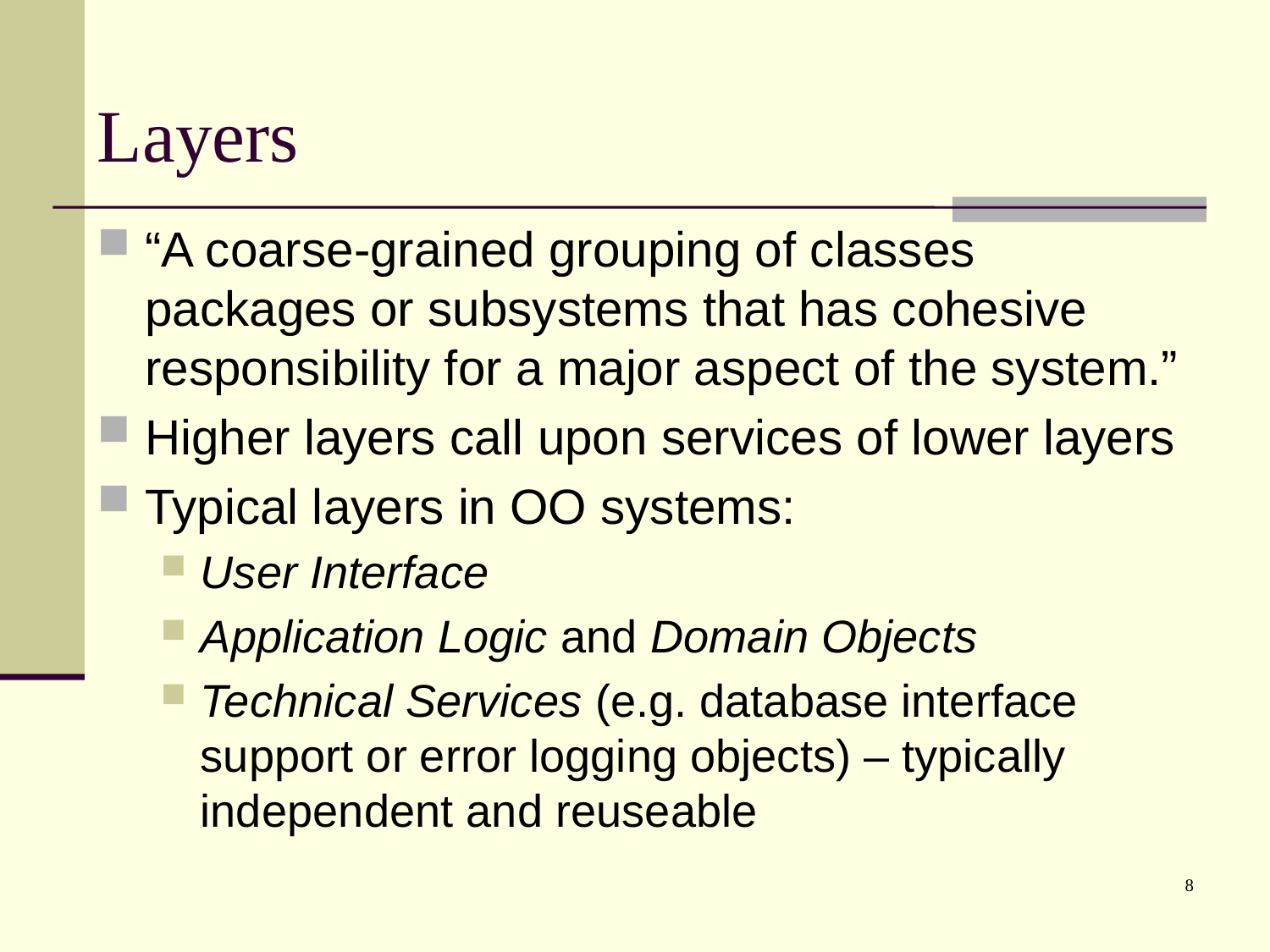

# Layers
“A coarse-grained grouping of classes packages or subsystems that has cohesive responsibility for a major aspect of the system.”
Higher layers call upon services of lower layers
Typical layers in OO systems:
User Interface
Application Logic and Domain Objects
Technical Services (e.g. database interface support or error logging objects) – typically independent and reuseable
8